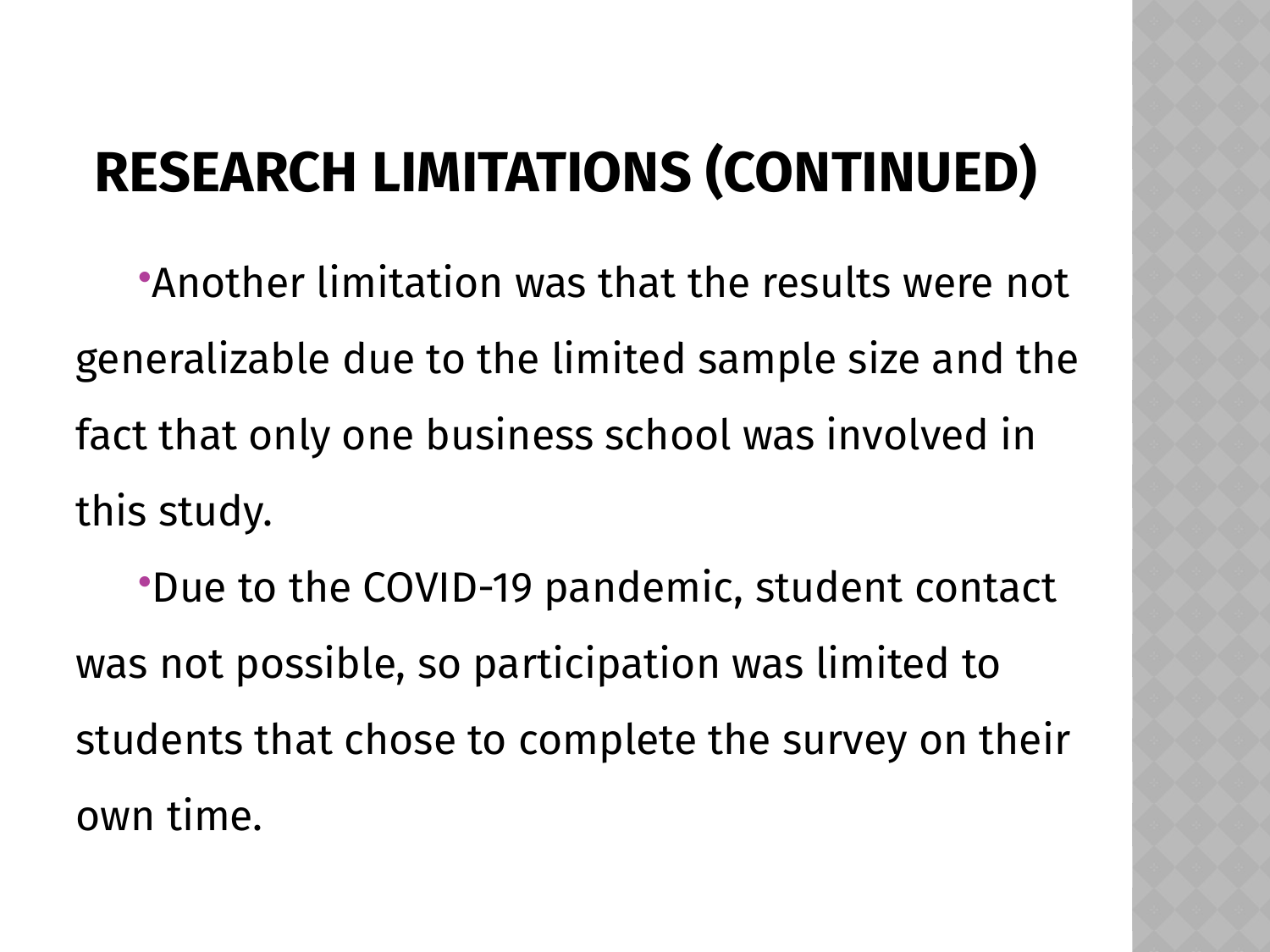

# Research limitations (Continued)
Another limitation was that the results were not generalizable due to the limited sample size and the fact that only one business school was involved in this study.
Due to the COVID-19 pandemic, student contact was not possible, so participation was limited to students that chose to complete the survey on their own time.